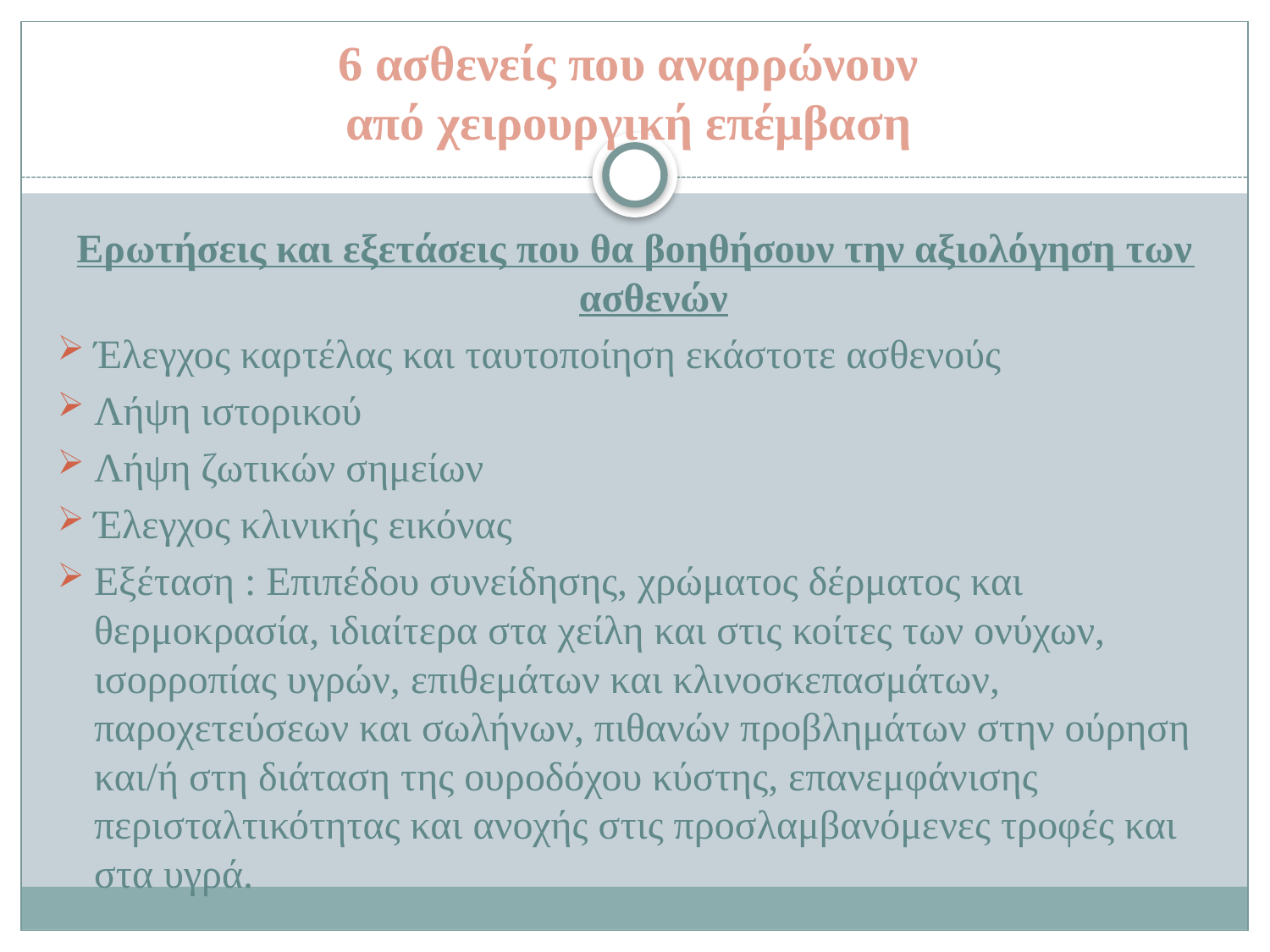

# 6 ασθενείς που αναρρώνουν από χειρουργική επέμβαση
Ερωτήσεις και εξετάσεις που θα βοηθήσουν την αξιολόγηση των ασθενών
Έλεγχος καρτέλας και ταυτοποίηση εκάστοτε ασθενούς
Λήψη ιστορικού
Λήψη ζωτικών σημείων
Έλεγχος κλινικής εικόνας
Εξέταση : Επιπέδου συνείδησης, χρώματος δέρματος και θερμοκρασία, ιδιαίτερα στα χείλη και στις κοίτες των ονύχων, ισορροπίας υγρών, επιθεμάτων και κλινοσκεπασμάτων, παροχετεύσεων και σωλήνων, πιθανών προβλημάτων στην ούρηση και/ή στη διάταση της ουροδόχου κύστης, επανεμφάνισης περισταλτικότητας και ανοχής στις προσλαμβανόμενες τροφές και στα υγρά.